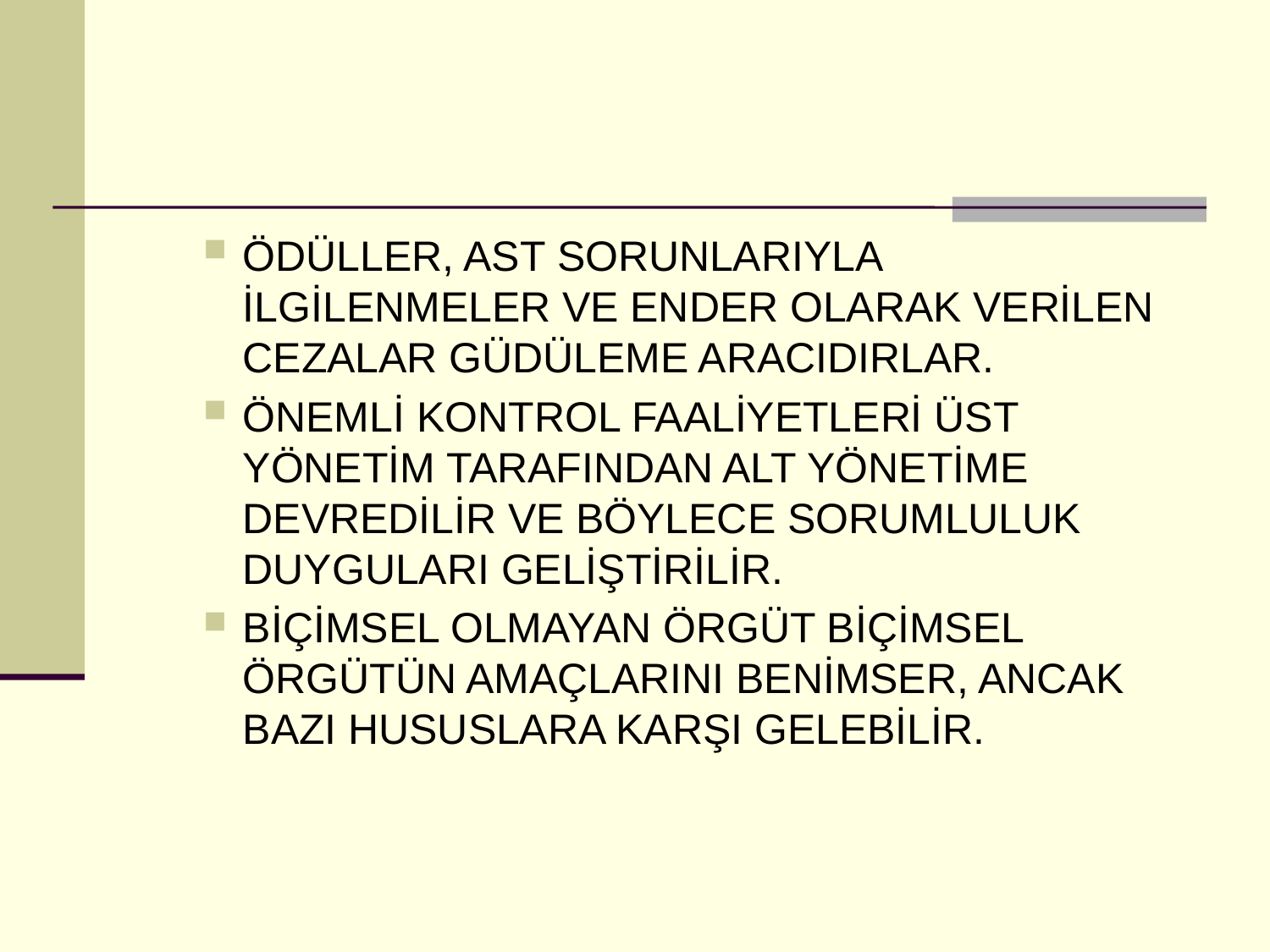

#
ÖDÜLLER, AST SORUNLARIYLA İLGİLENMELER VE ENDER OLARAK VERİLEN CEZALAR GÜDÜLEME ARACIDIRLAR.
ÖNEMLİ KONTROL FAALİYETLERİ ÜST YÖNETİM TARAFINDAN ALT YÖNETİME DEVREDİLİR VE BÖYLECE SORUMLULUK DUYGULARI GELİŞTİRİLİR.
BİÇİMSEL OLMAYAN ÖRGÜT BİÇİMSEL ÖRGÜTÜN AMAÇLARINI BENİMSER, ANCAK BAZI HUSUSLARA KARŞI GELEBİLİR.